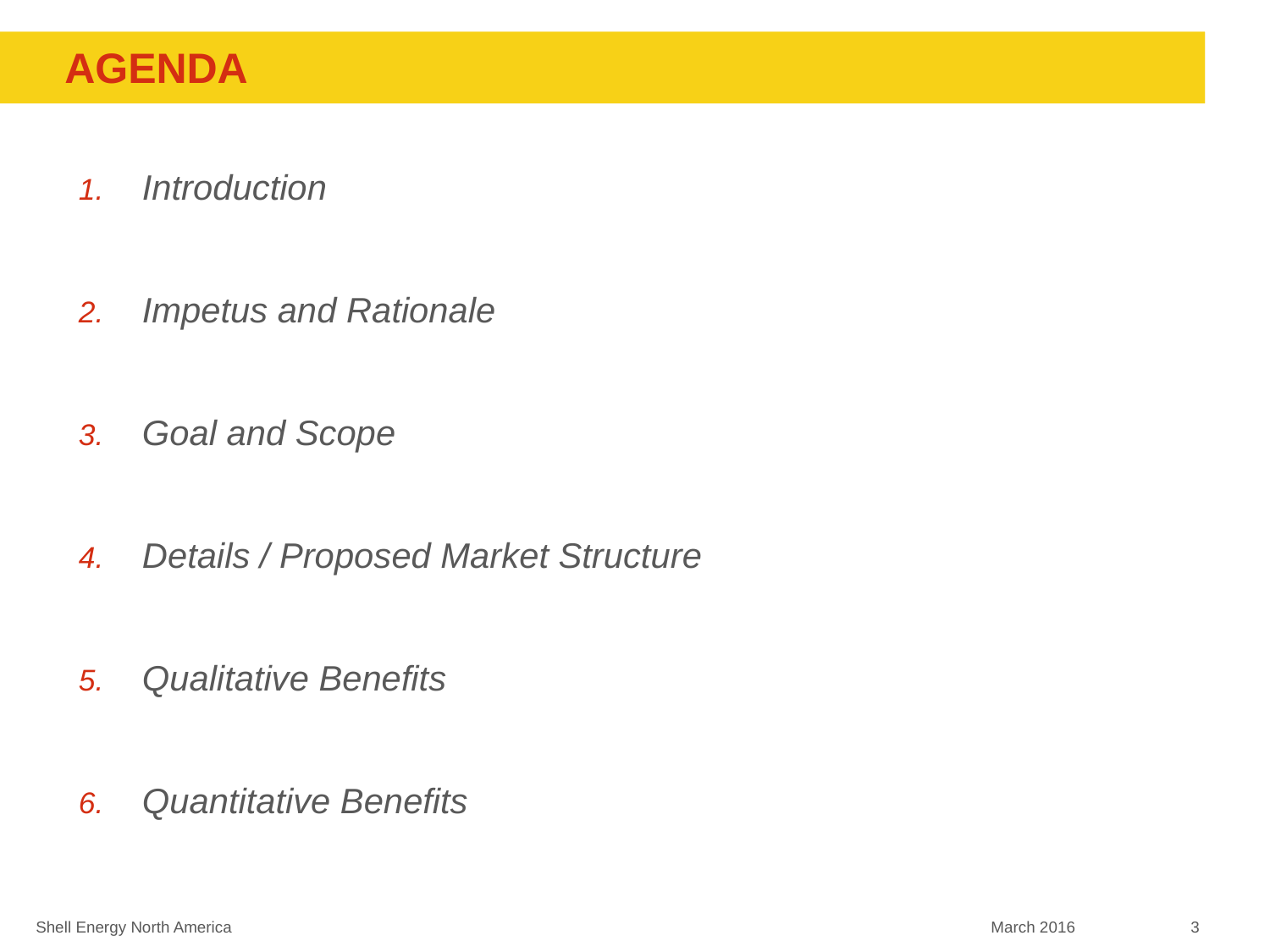

# Agenda
Introduction

Impetus and Rationale

Goal and Scope

Details / Proposed Market Structure

Qualitative Benefits

Quantitative Benefits
Shell Energy North America                                                                                                                                                                           March 2016                          3